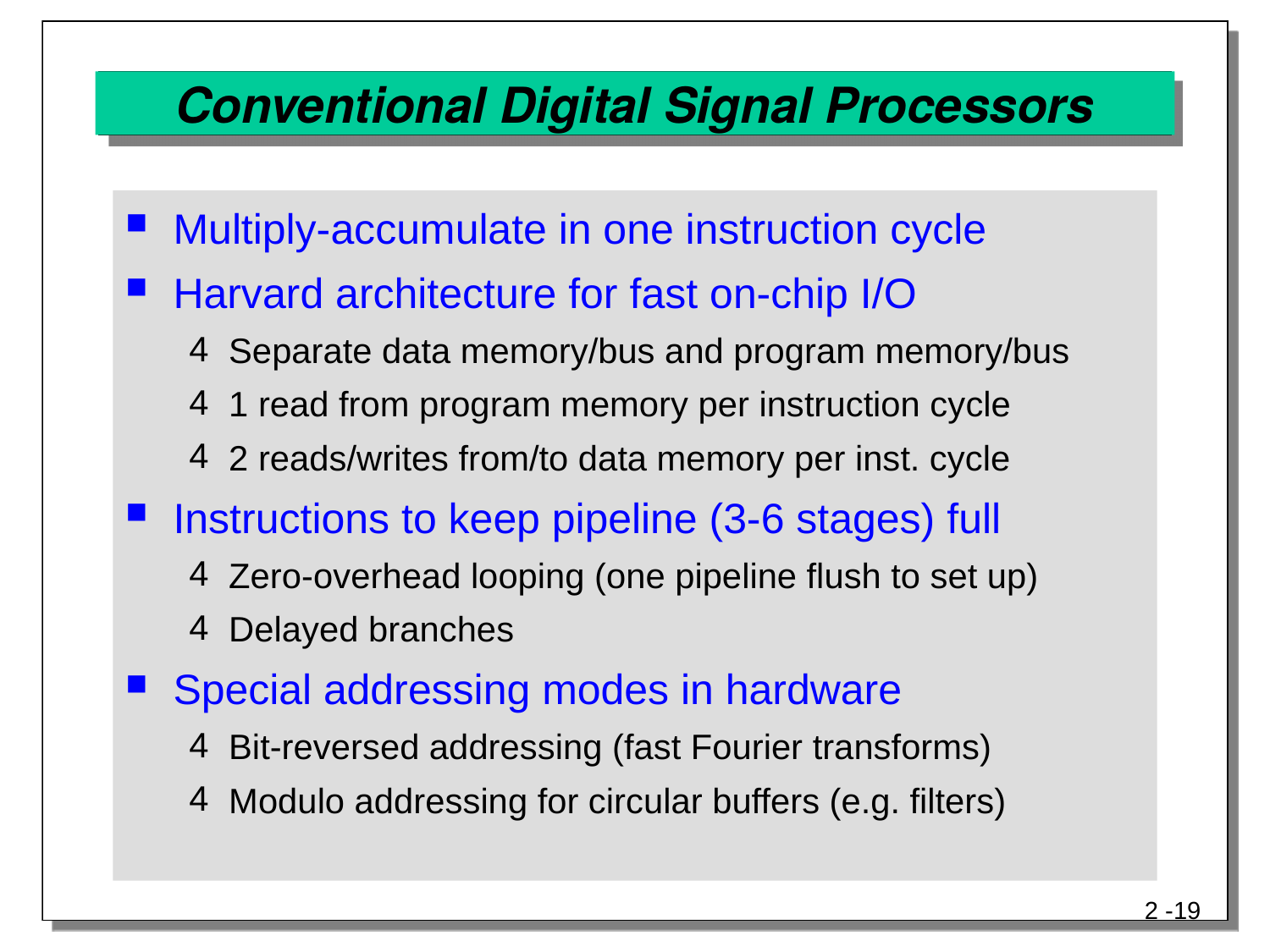

# Conventional Digital Signal Processors
Multiply-accumulate in one instruction cycle
Harvard architecture for fast on-chip I/O
Separate data memory/bus and program memory/bus
1 read from program memory per instruction cycle
2 reads/writes from/to data memory per inst. cycle
Instructions to keep pipeline (3-6 stages) full
Zero-overhead looping (one pipeline flush to set up)
Delayed branches
Special addressing modes in hardware
Bit-reversed addressing (fast Fourier transforms)
Modulo addressing for circular buffers (e.g. filters)